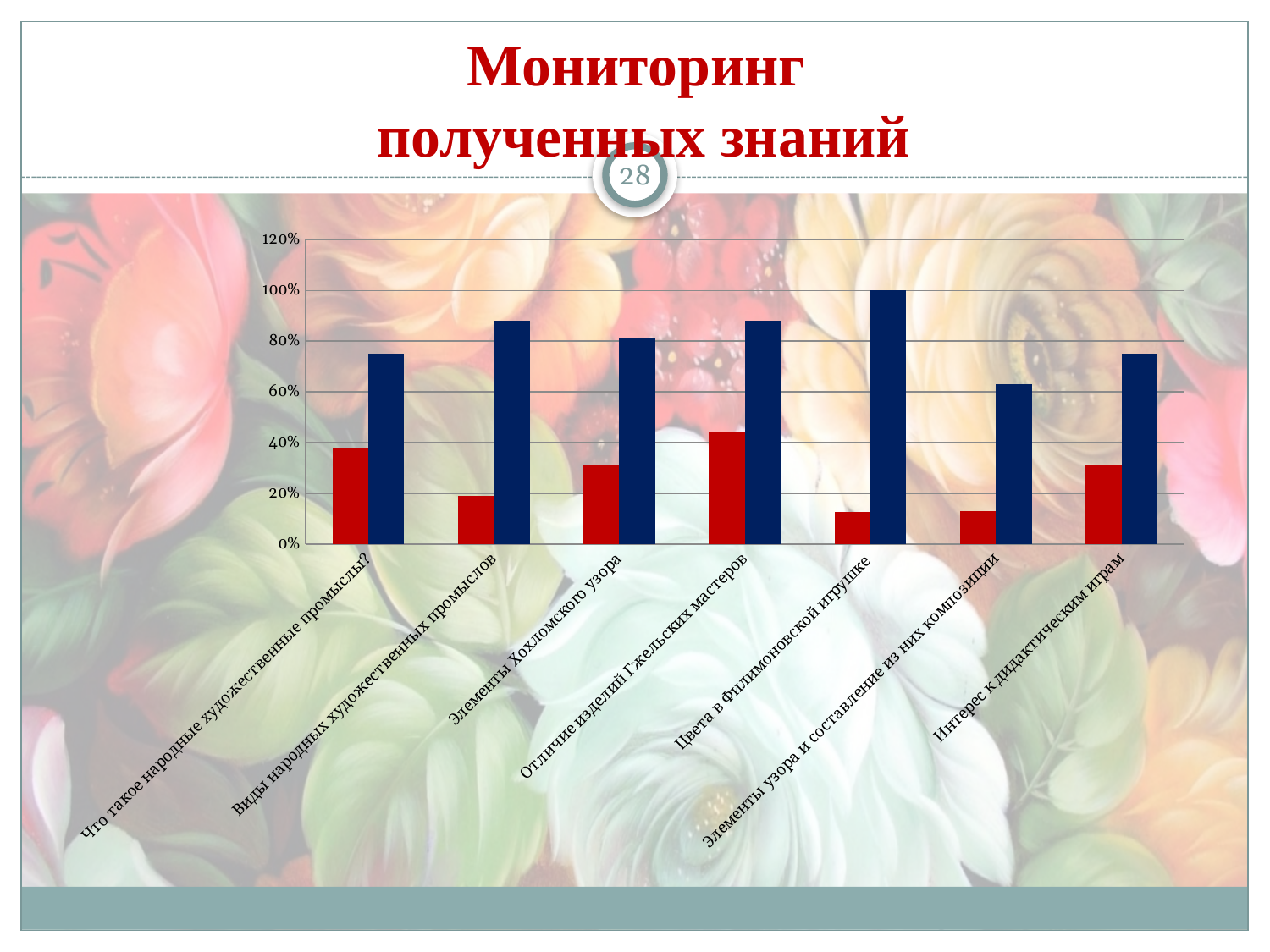

# Мониторинг полученных знаний
28

### Chart

| Category | Октябрь 2016г. | Март 2017г. |
|---|---|---|
| Что такое народные художественные промыслы? | 0.3800000000000002 | 0.7500000000000004 |
| Виды народных художественных промыслов | 0.19000000000000006 | 0.8800000000000002 |
| Элементы Хохломского узора | 0.3100000000000002 | 0.81 |
| Отличие изделий Гжельских мастеров | 0.4400000000000001 | 0.8800000000000002 |
| Цвета в Филимоновской игрушке  | 0.125 | 1.0 |
| Элементы узора и составление из них композиции | 0.13 | 0.6300000000000004 |
| Интерес к дидактическим играм | 0.3100000000000002 | 0.7500000000000004 |